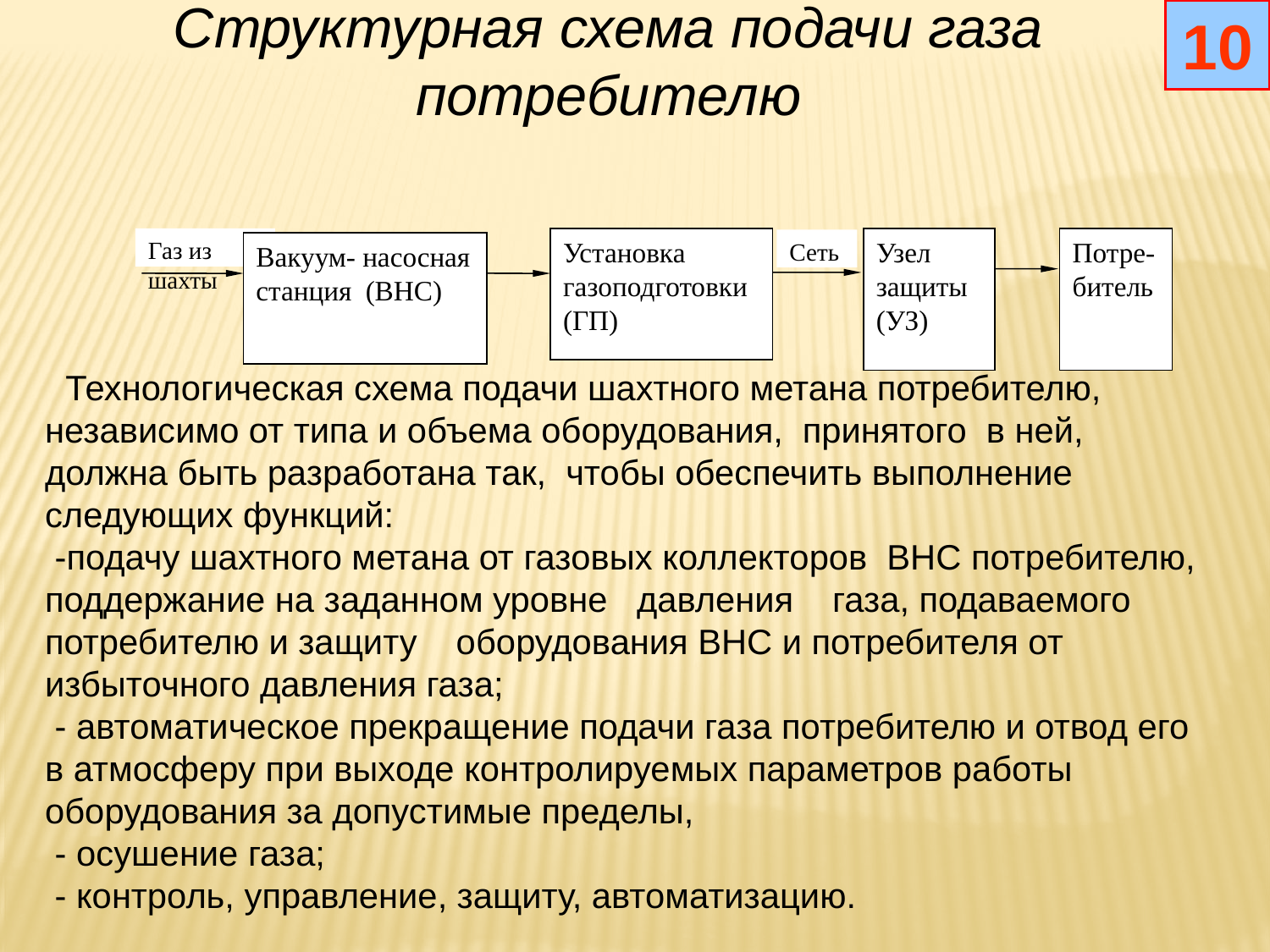

10
Структурная схема подачи газа потребителю
Установка газоподготовки (ГП)
Узел защиты (УЗ)
Потре-битель
Газ из шахты
Сеть
Вакуум- насосная станция  (ВНС)

  Технологическая схема подачи шахтного метана потребителю, независимо от типа и объема оборудования,  принятого  в ней, должна быть разработана так,  чтобы обеспечить выполнение следующих функций:
 -подачу шахтного метана от газовых коллекторов  ВНС потребителю,  поддержание на заданном уровне   давления    газа, подаваемого потребителю и защиту    оборудования ВНС и потребителя от избыточного давления газа;
 - автоматическое прекращение подачи газа потребителю и отвод его в атмосферу при выходе контролируемых параметров работы оборудования за допустимые пределы,
 - осушение газа;
 - контроль, управление, защиту, автоматизацию.